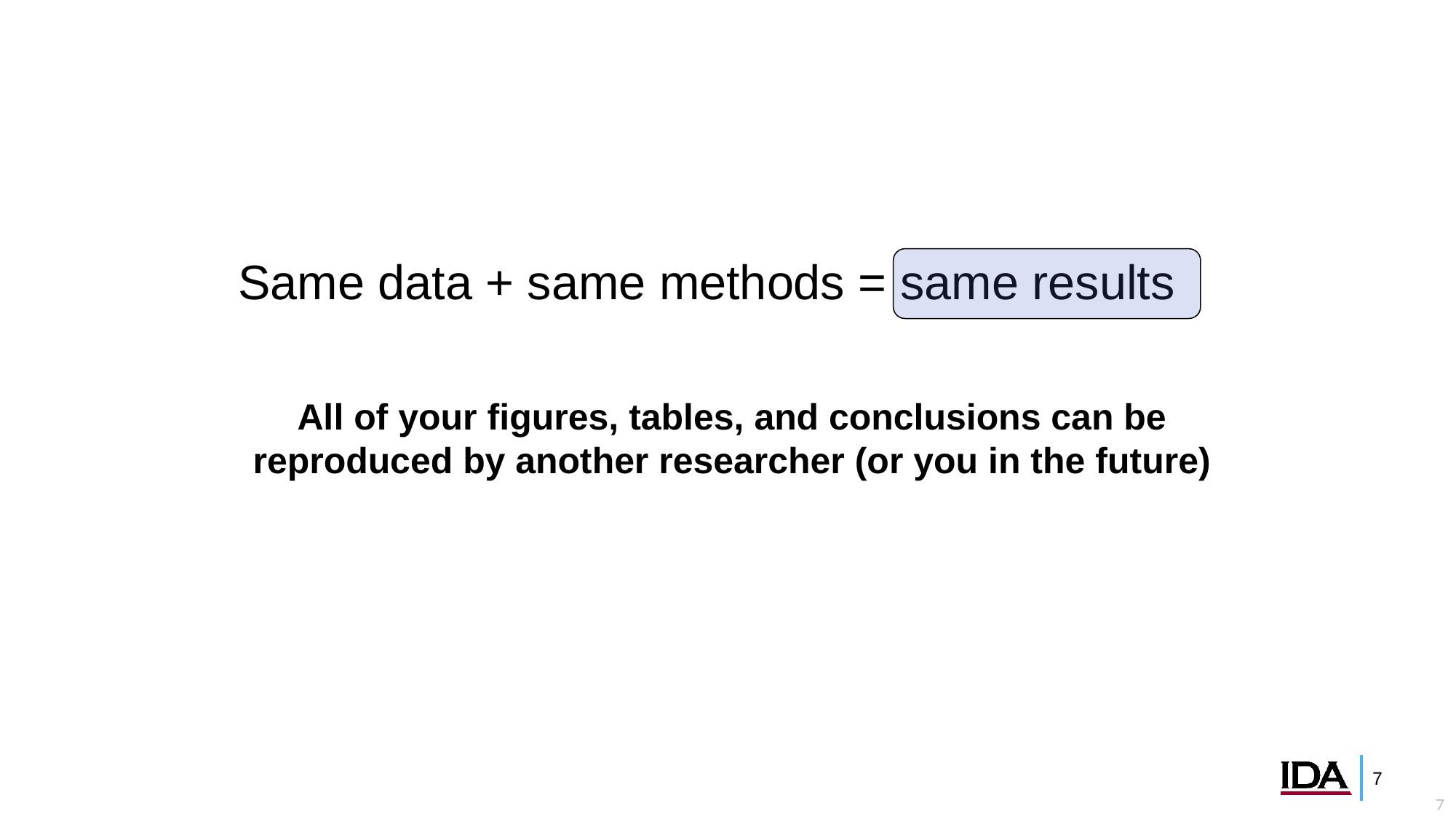

Same data + same methods = same results

# All of your figures, tables, and conclusions can be reproduced by another researcher (or you in the future)
7